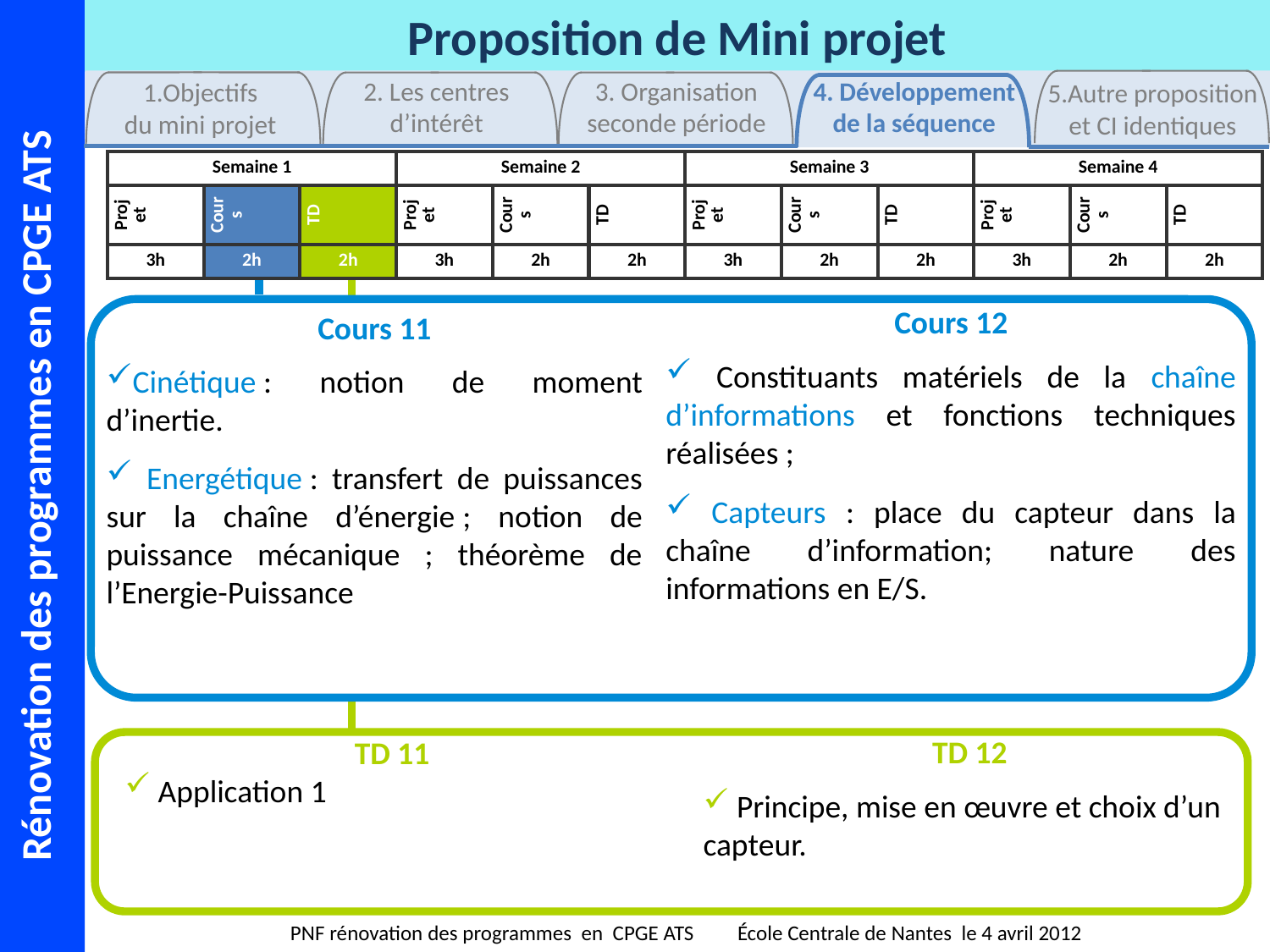

| Semaine 1 |  |  | Semaine 2 |  |  | Semaine 3 |  |  | Semaine 4 |  |  |
| --- | --- | --- | --- | --- | --- | --- | --- | --- | --- | --- | --- |
| Projet | Cours | TD | Projet | Cours | TD | Projet | Cours | TD | Projet | Cours | TD |
| 3h | 2h | 2h | 3h | 2h | 2h | 3h | 2h | 2h | 3h | 2h | 2h |
Cours 12
 Constituants matériels de la chaîne d’informations et fonctions techniques réalisées ;

 Capteurs : place du capteur dans la chaîne d’information; nature des informations en E/S.

Cours 11

Cinétique : notion de moment d’inertie.

 Energétique : transfert de puissances sur la chaîne d’énergie ; notion de puissance mécanique ; théorème de l’Energie-Puissance
TD 12
 Principe, mise en œuvre et choix d’un capteur.
TD 11
 Application 1